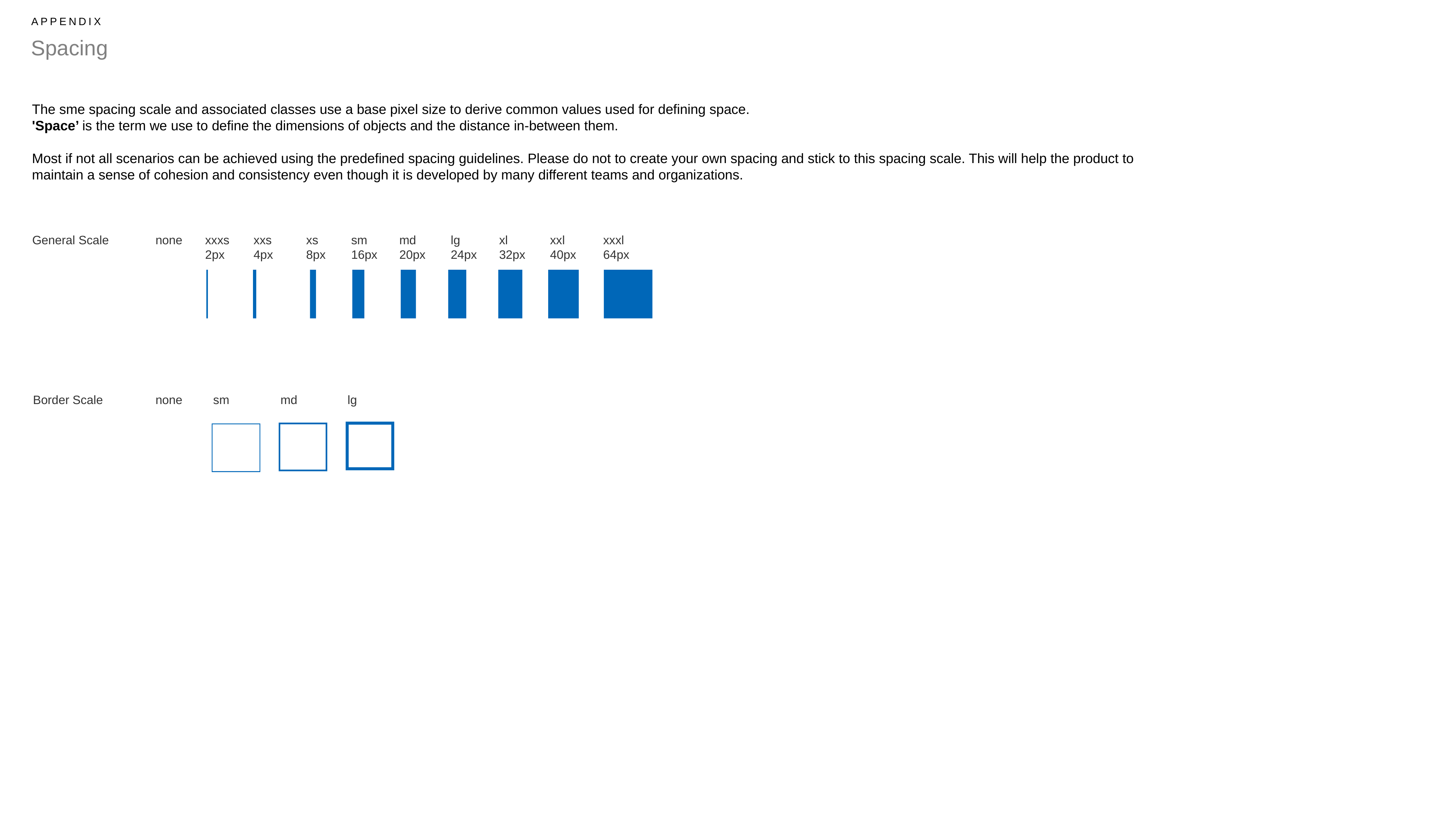

APPENDIX
Spacing
The sme spacing scale and associated classes use a base pixel size to derive common values used for defining space.
'Space’ is the term we use to define the dimensions of objects and the distance in-between them.

Most if not all scenarios can be achieved using the predefined spacing guidelines. Please do not to create your own spacing and stick to this spacing scale. This will help the product to maintain a sense of cohesion and consistency even though it is developed by many different teams and organizations.
General Scale
none
xxxs
2px
xxs
4px
xs
8px
sm
16px
md
20px
lg
24px
xl
32px
xxl
40px
xxxl
64px

Border Scale
none
sm
md
lg